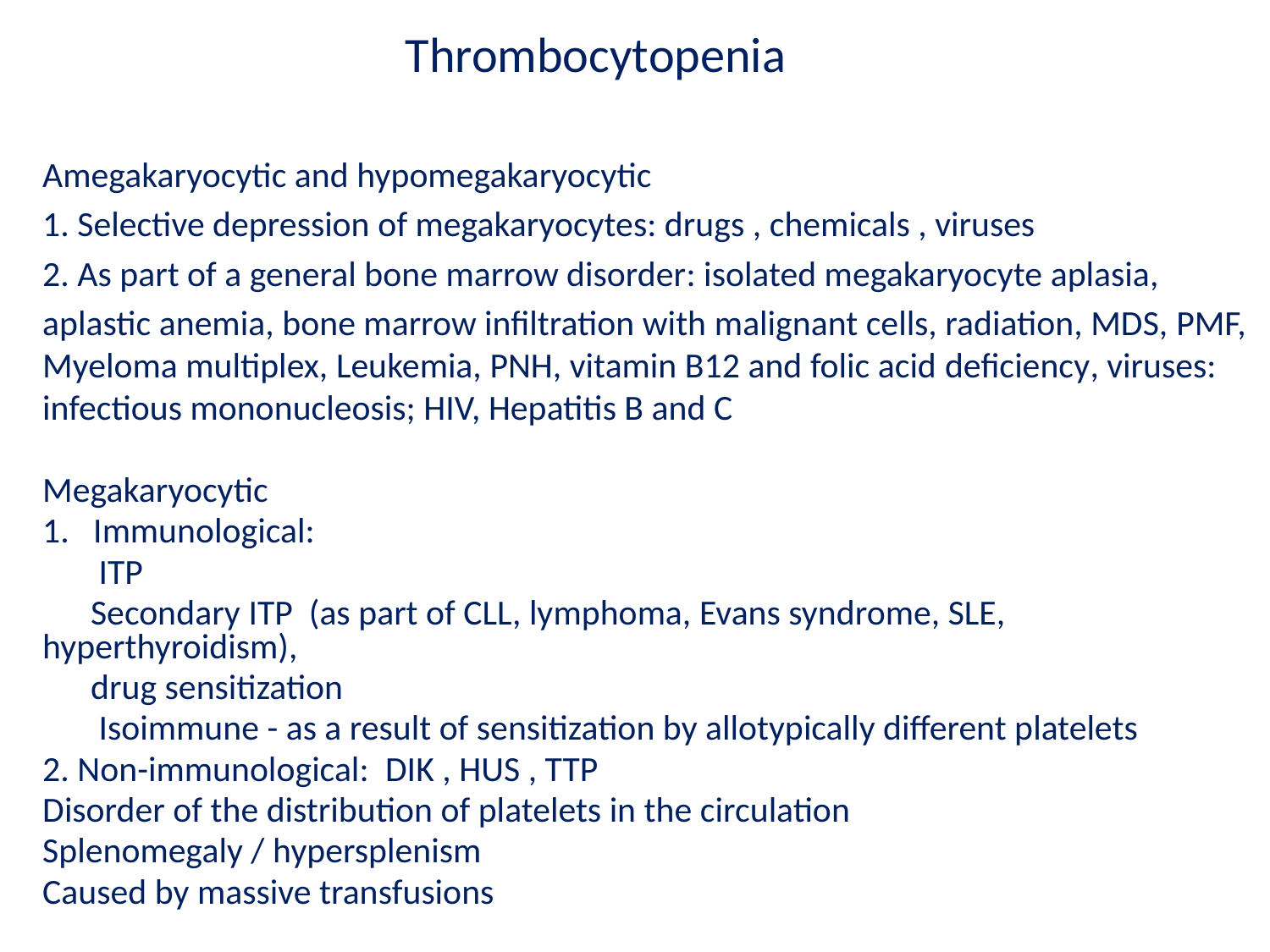

# Thrombocytopenia
Amegakaryocytic and hypomegakaryocytic
1. Selective depression of megakaryocytes: drugs , chemicals , viruses
2. As part of a general bone marrow disorder: isolated megakaryocyte aplasia,
aplastic anemia, bone marrow infiltration with malignant cells, radiation, MDS, PMF, Myeloma multiplex, Leukemia, PNH, vitamin B12 and folic acid deficiency, viruses: infectious mononucleosis; HIV, Hepatitis B and C

Megakaryocytic
1.   Immunological:
       ITP
      Secondary ITP  (as part of CLL, lymphoma, Evans syndrome, SLE,  hyperthyroidism),
      drug sensitization
       Isoimmune - as a result of sensitization by allotypically different platelets
2. Non-immunological:  DIK , HUS , TTP
Disorder of the distribution of platelets in the circulation
Splenomegaly / hypersplenism
Caused by massive transfusions